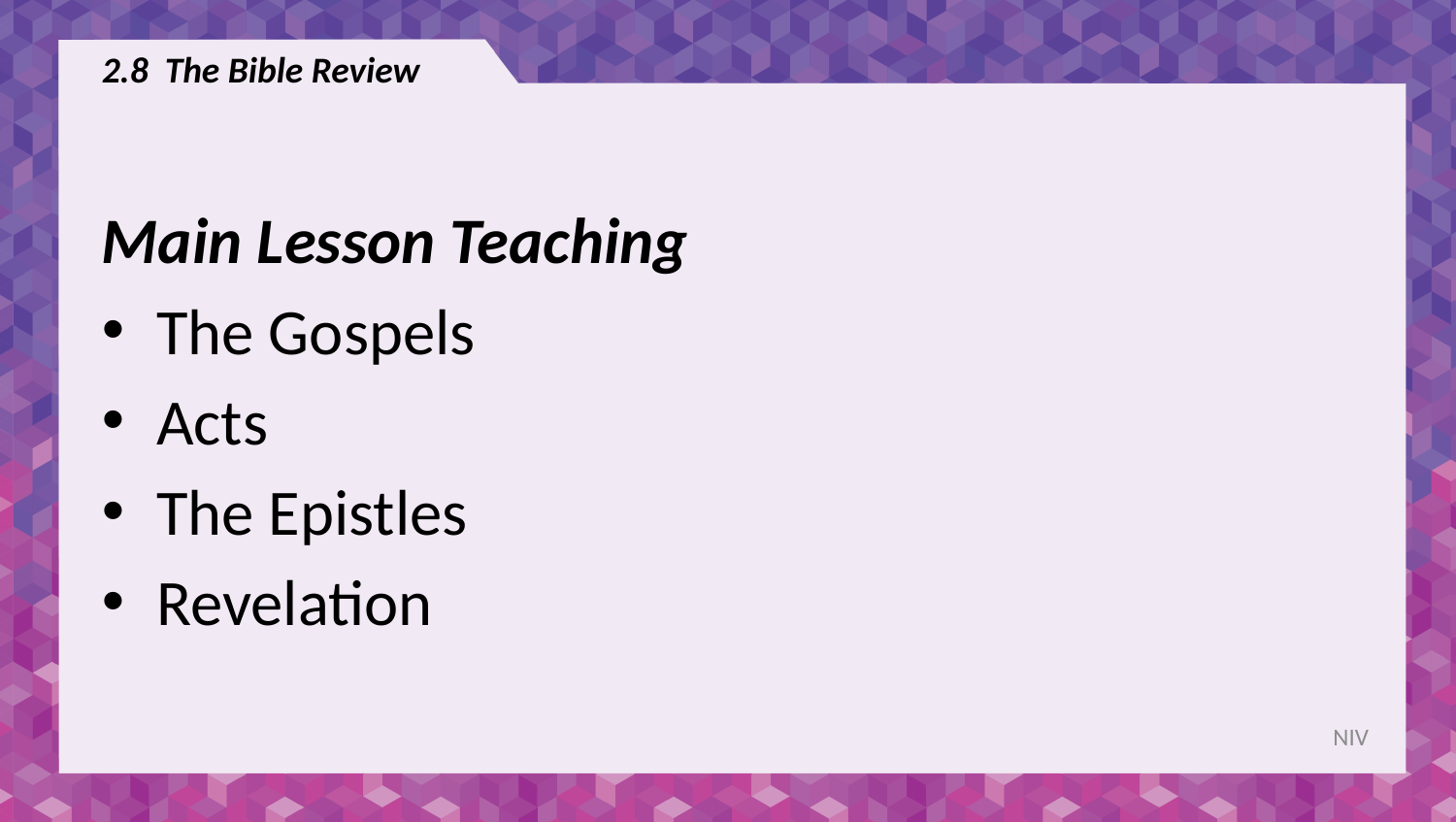

# 2.8  The Bible Review
Main Lesson Teaching
The Gospels
Acts
The Epistles
Revelation
NIV